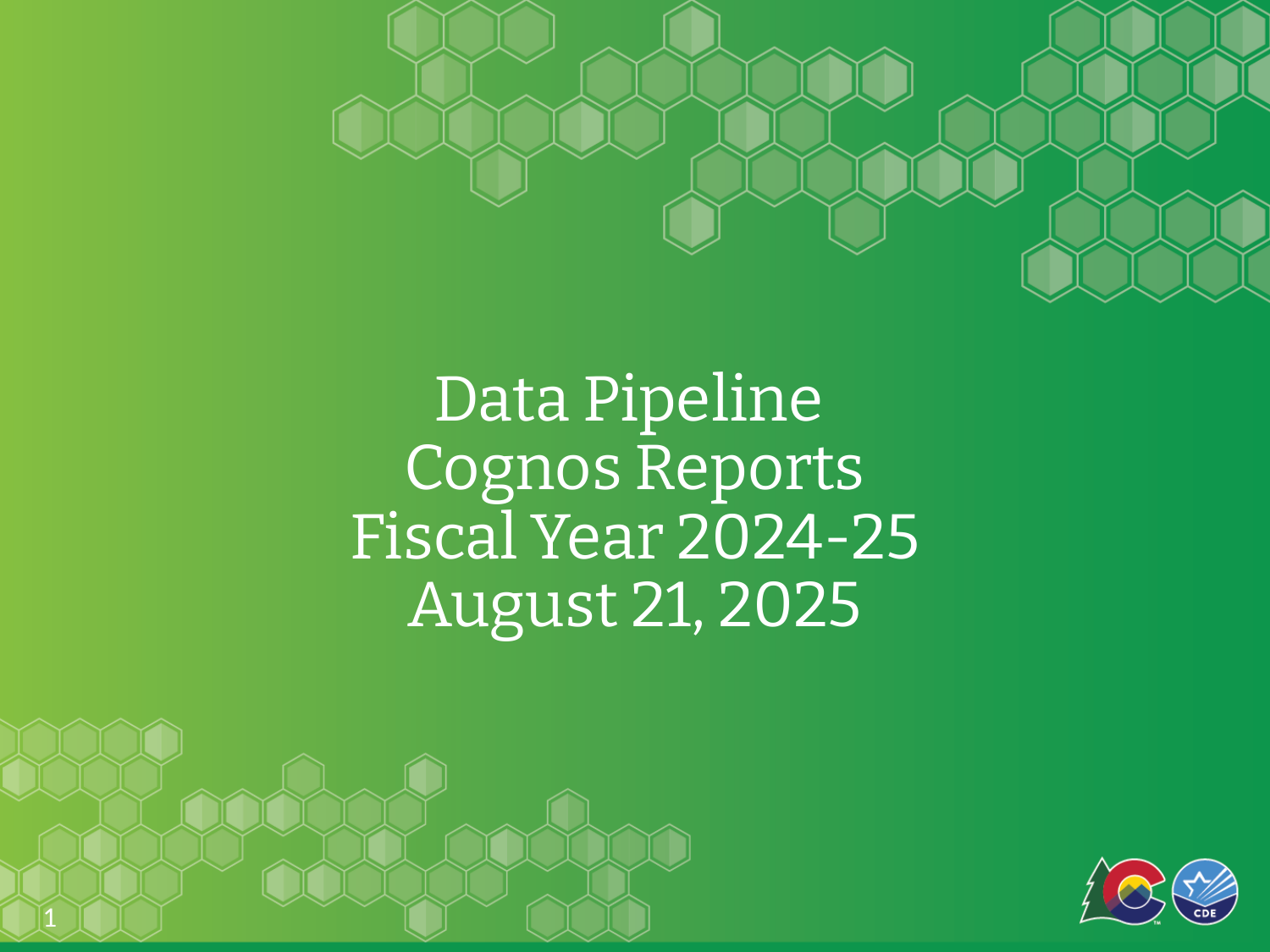

# Data Pipeline
Cognos Reports
Fiscal Year 2024-25
August 21, 2025

1